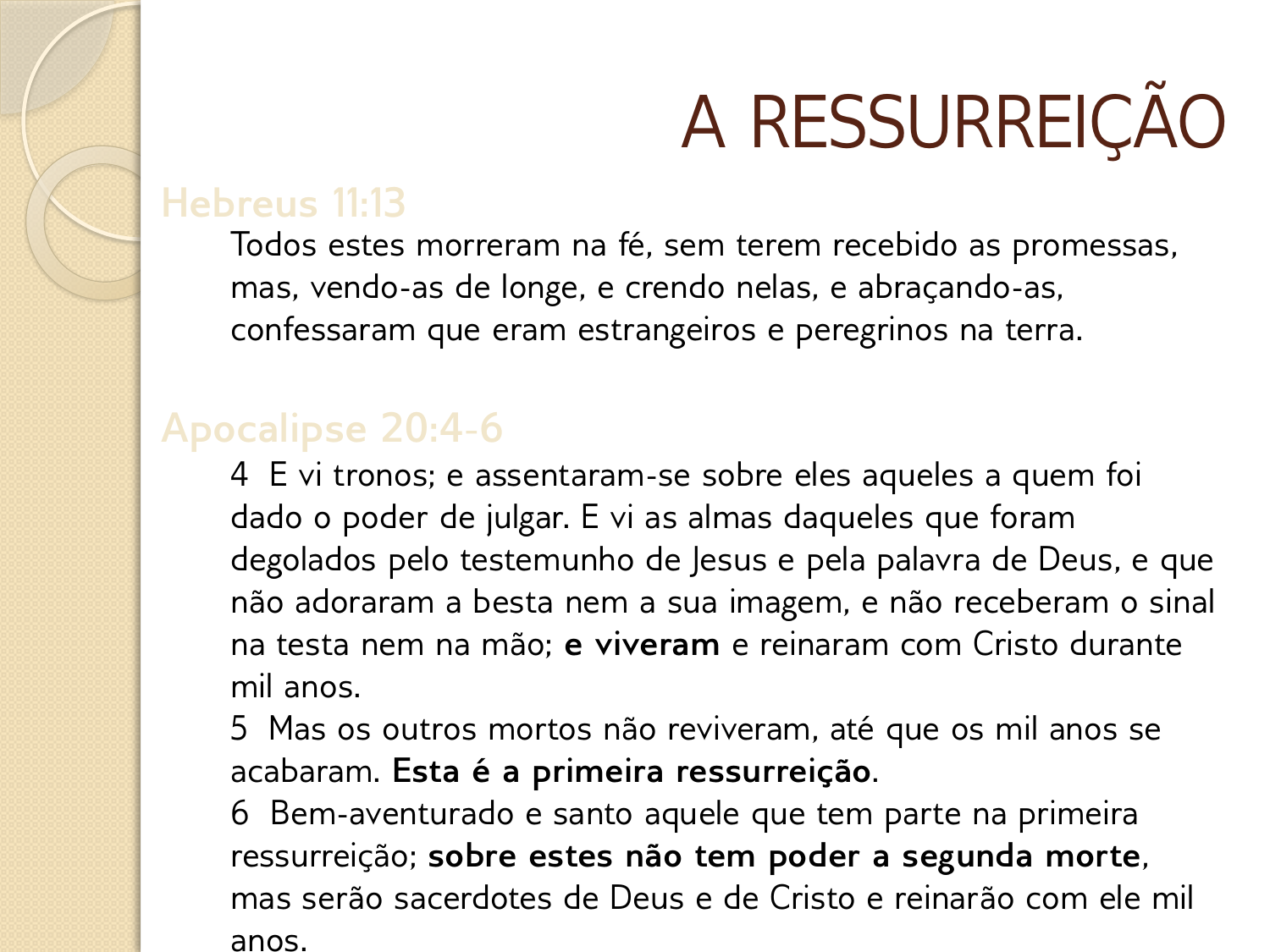

# A RESSURREIÇÃO
Hebreus 11:13
Todos estes morreram na fé, sem terem recebido as promessas, mas, vendo-as de longe, e crendo nelas, e abraçando-as, confessaram que eram estrangeiros e peregrinos na terra.

Apocalipse 20:4-6
4  E vi tronos; e assentaram-se sobre eles aqueles a quem foi dado o poder de julgar. E vi as almas daqueles que foram degolados pelo testemunho de Jesus e pela palavra de Deus, e que não adoraram a besta nem a sua imagem, e não receberam o sinal na testa nem na mão; e viveram e reinaram com Cristo durante mil anos.
5  Mas os outros mortos não reviveram, até que os mil anos se acabaram. Esta é a primeira ressurreição.
6  Bem-aventurado e santo aquele que tem parte na primeira ressurreição; sobre estes não tem poder a segunda morte, mas serão sacerdotes de Deus e de Cristo e reinarão com ele mil anos.